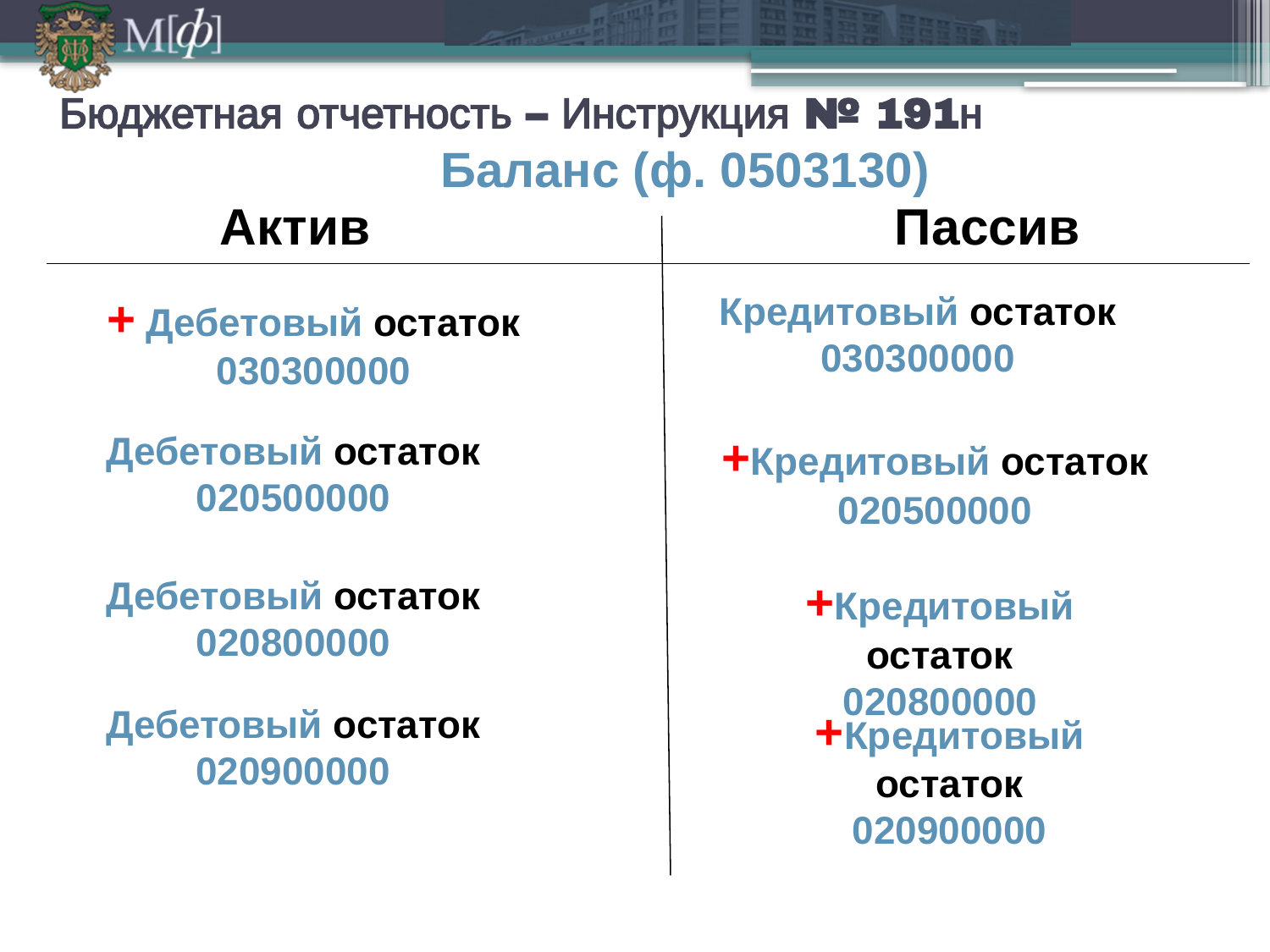

Бюджетная отчетность – Инструкция № 191н
Баланс (ф. 0503130)
Актив
Пассив
+ Дебетовый остаток
030300000
Кредитовый остаток
030300000
Дебетовый остаток
020500000
+Кредитовый остаток
020500000
Дебетовый остаток
020800000
+Кредитовый остаток
020800000
Дебетовый остаток
020900000
+Кредитовый остаток
020900000